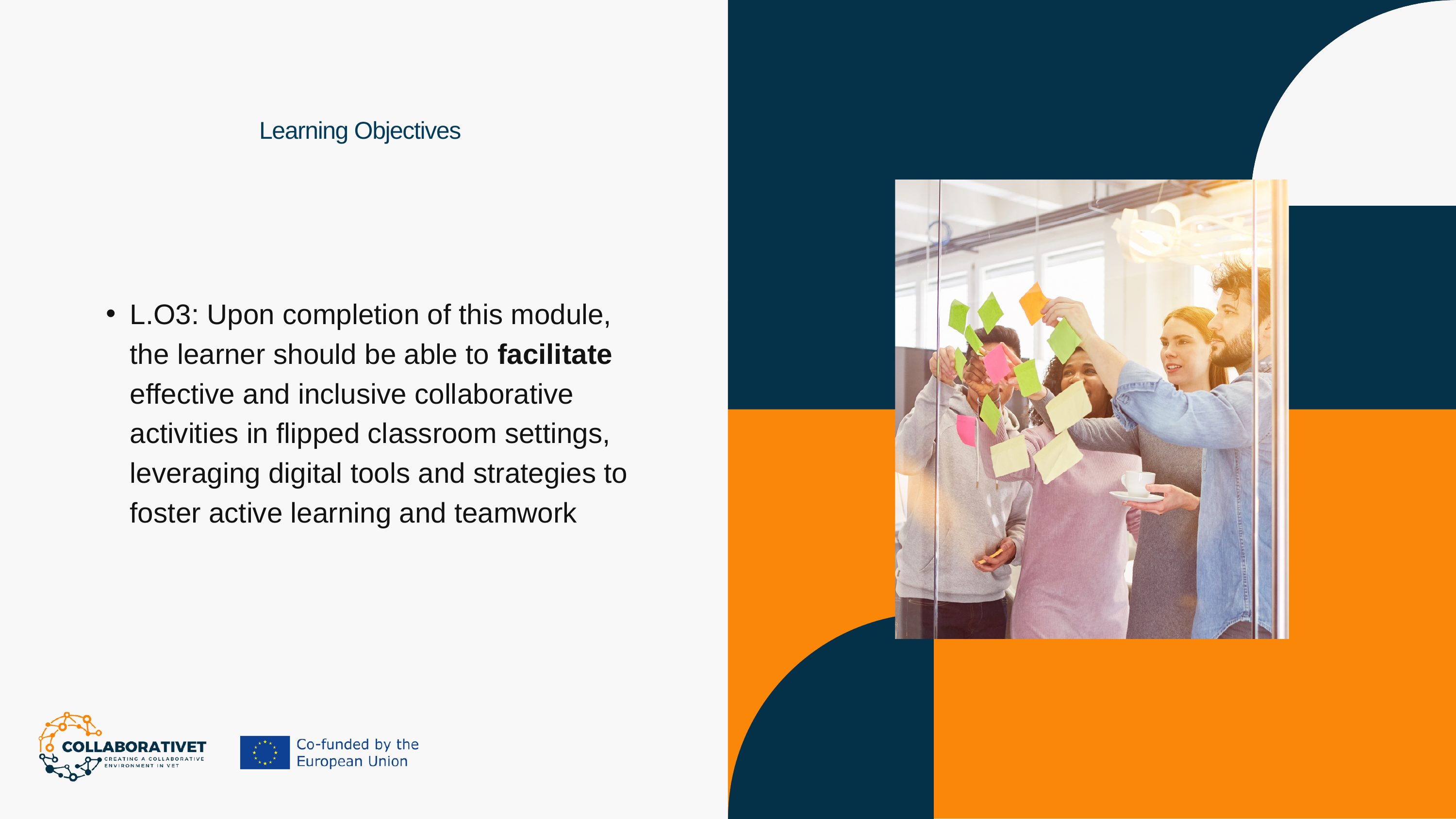

Learning Objectives

L.O3: Upon completion of this module, the learner should be able to facilitate effective and inclusive collaborative activities in flipped classroom settings, leveraging digital tools and strategies to foster active learning and teamwork